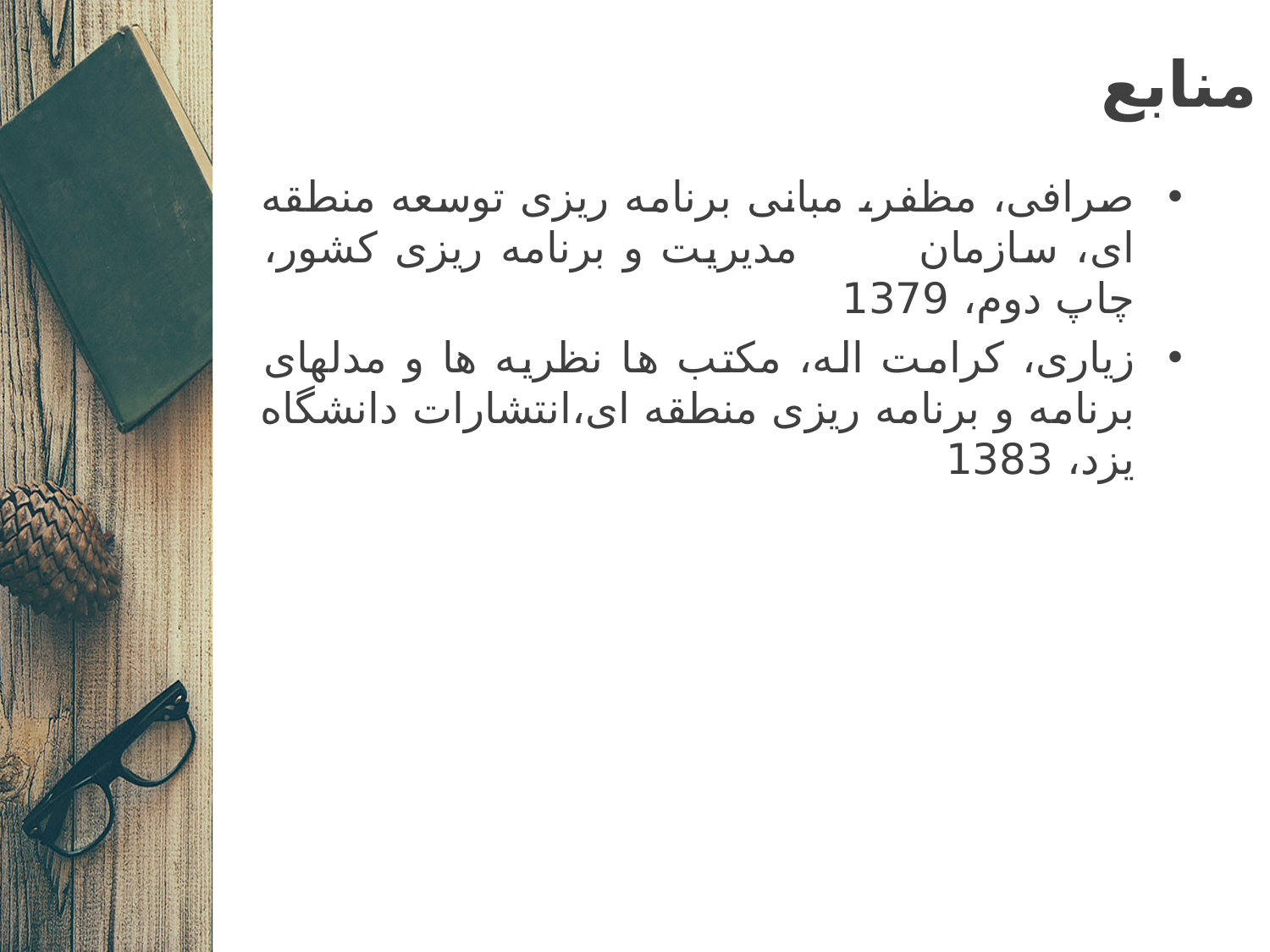

# منابع
صرافی، مظفر، مبانی برنامه ریزی توسعه منطقه ای، سازمان       مدیریت و برنامه ریزی کشور، چاپ دوم، 1379
زیاری، کرامت اله، مکتب ها نظریه ها و مدلهای برنامه و برنامه ریزی منطقه ای،انتشارات دانشگاه یزد، 1383